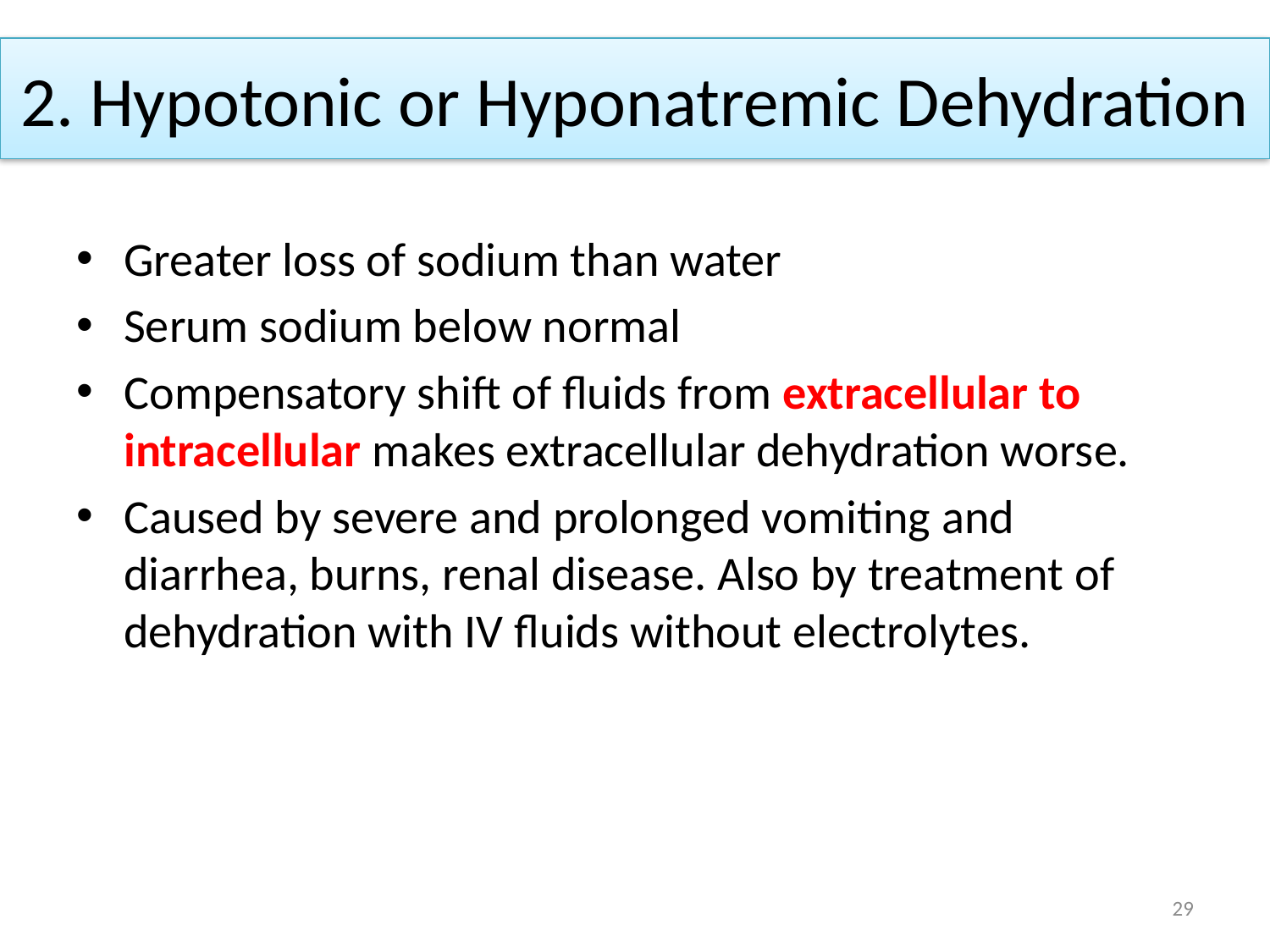

# 2. Hypotonic or Hyponatremic Dehydration
Greater loss of sodium than water
Serum sodium below normal
Compensatory shift of fluids from extracellular to intracellular makes extracellular dehydration worse.
Caused by severe and prolonged vomiting and diarrhea, burns, renal disease. Also by treatment of dehydration with IV fluids without electrolytes.

29